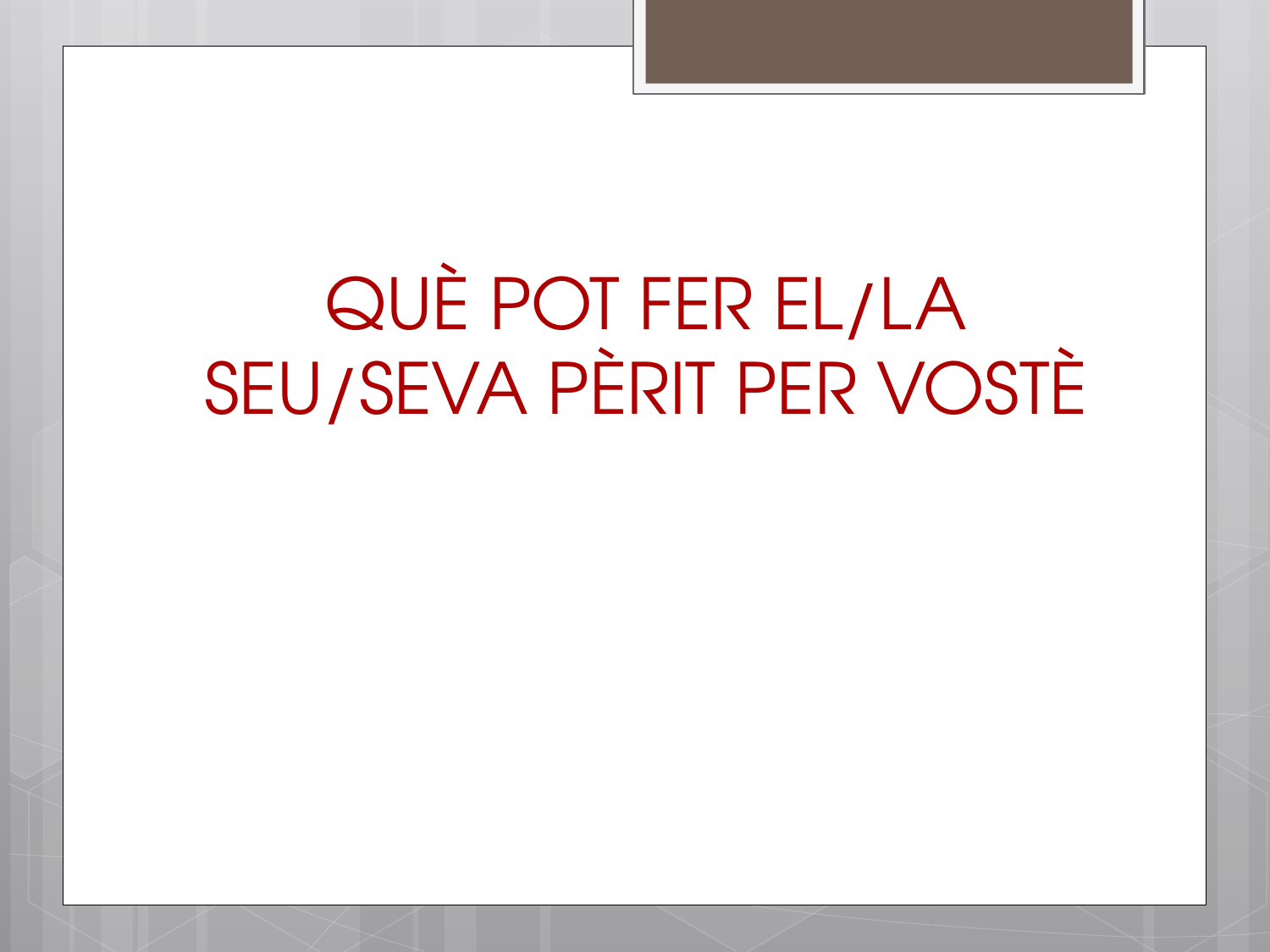

# QUÈ POT FER EL/LA SEU/SEVA PÈRIT PER VOSTÈ